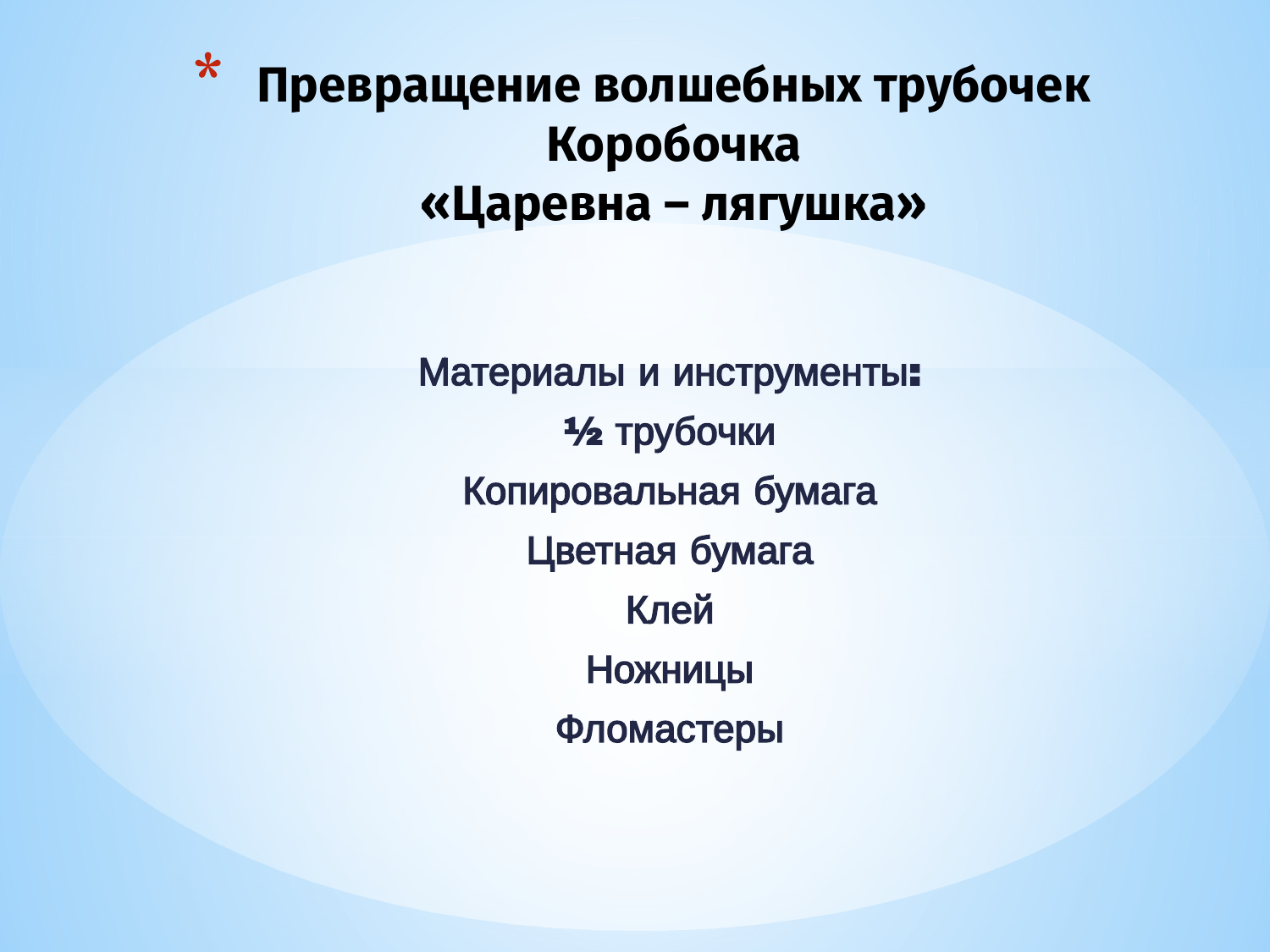

# Превращение волшебных трубочек Коробочка «Царевна – лягушка»

Материалы и инструменты:
½ трубочки
Копировальная бумага
Цветная бумага
Клей
Ножницы
Фломастеры